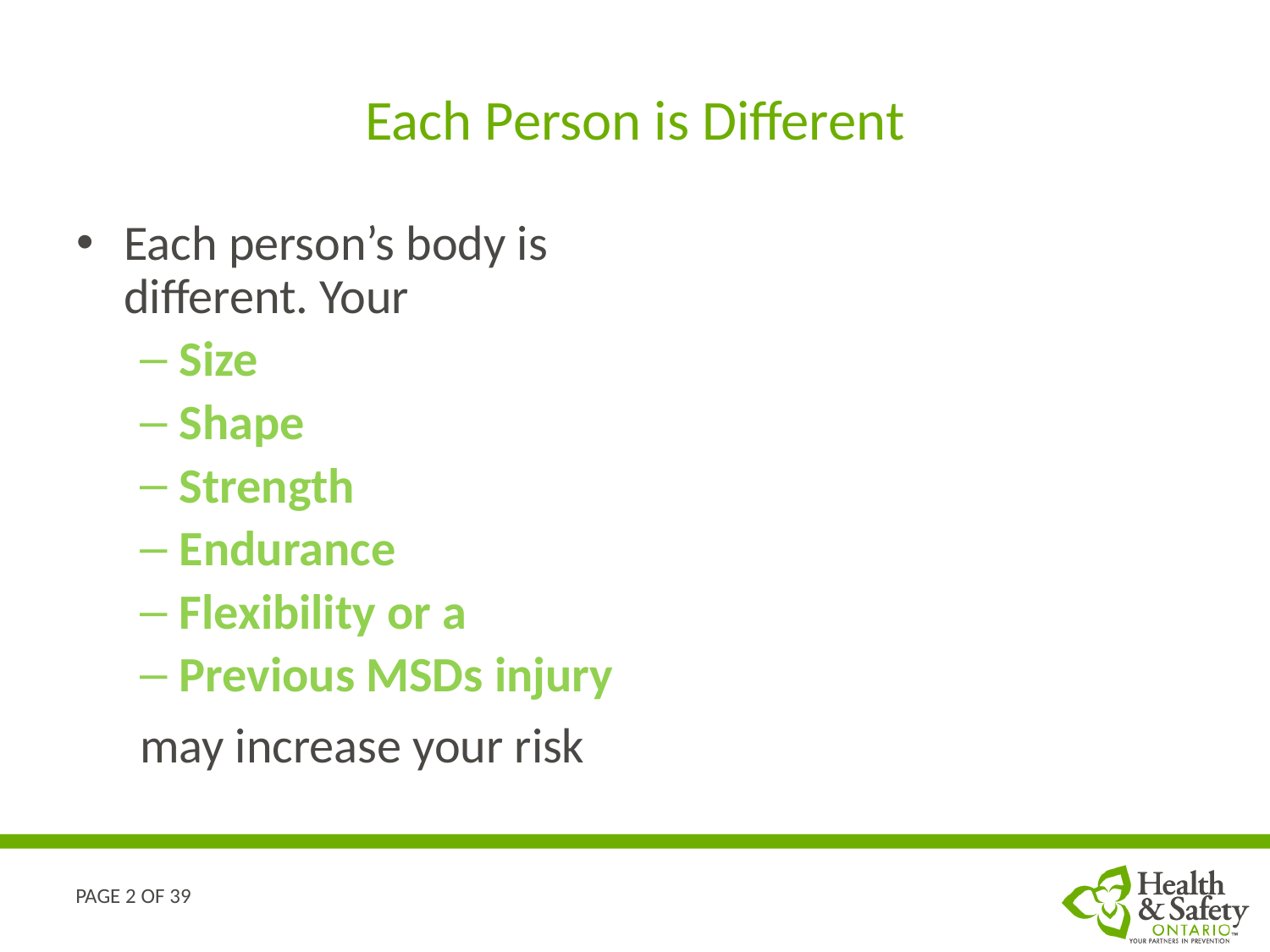

# Each Person is Different
Each person’s body is different. Your
Size
Shape
Strength
Endurance
Flexibility or a
Previous MSDs injury
may increase your risk